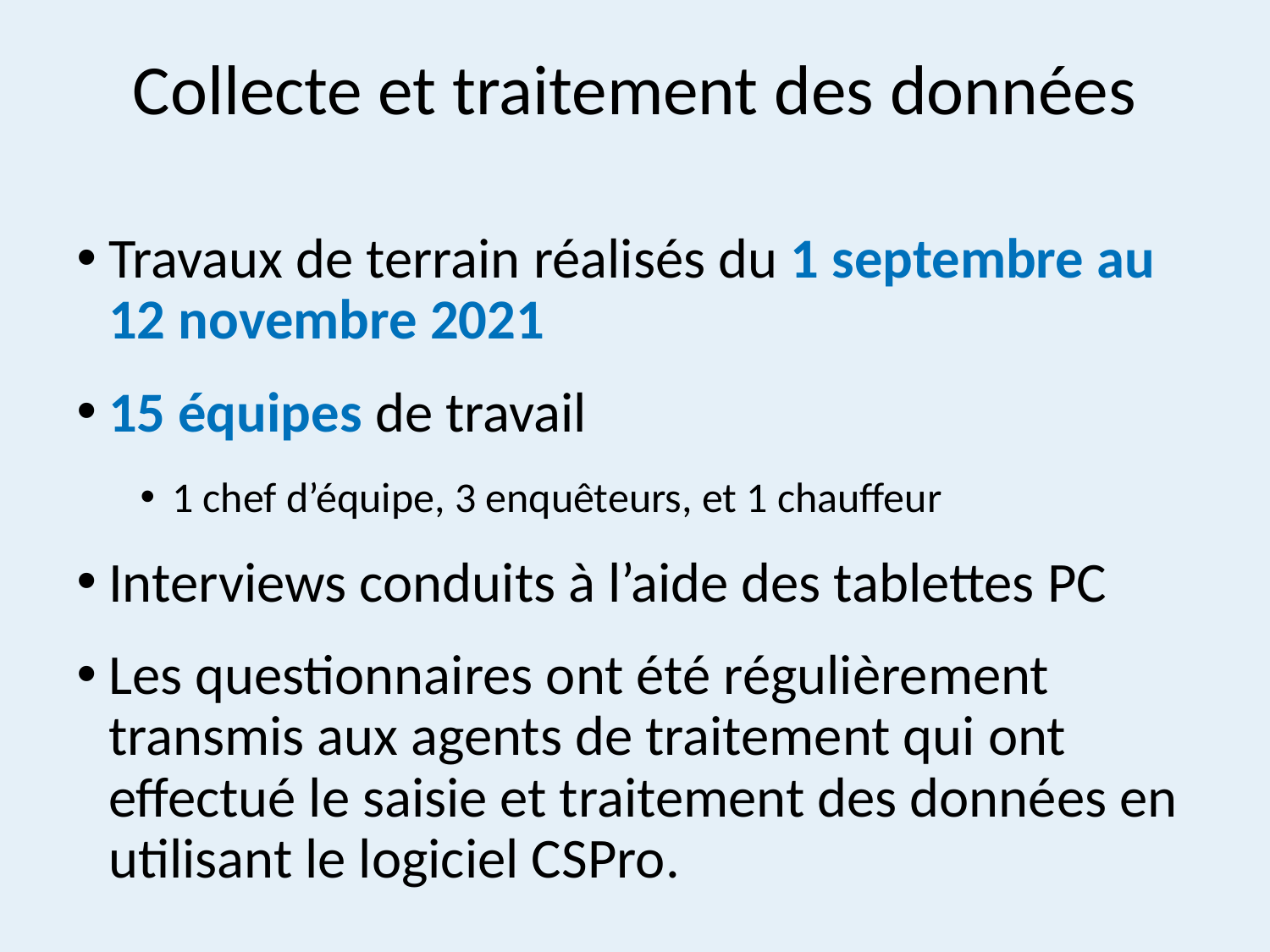

# Collecte et traitement des données
Travaux de terrain réalisés du 1 septembre au 12 novembre 2021
15 équipes de travail
1 chef d’équipe, 3 enquêteurs, et 1 chauffeur
Interviews conduits à l’aide des tablettes PC
Les questionnaires ont été régulièrement transmis aux agents de traitement qui ont effectué le saisie et traitement des données en utilisant le logiciel CSPro.